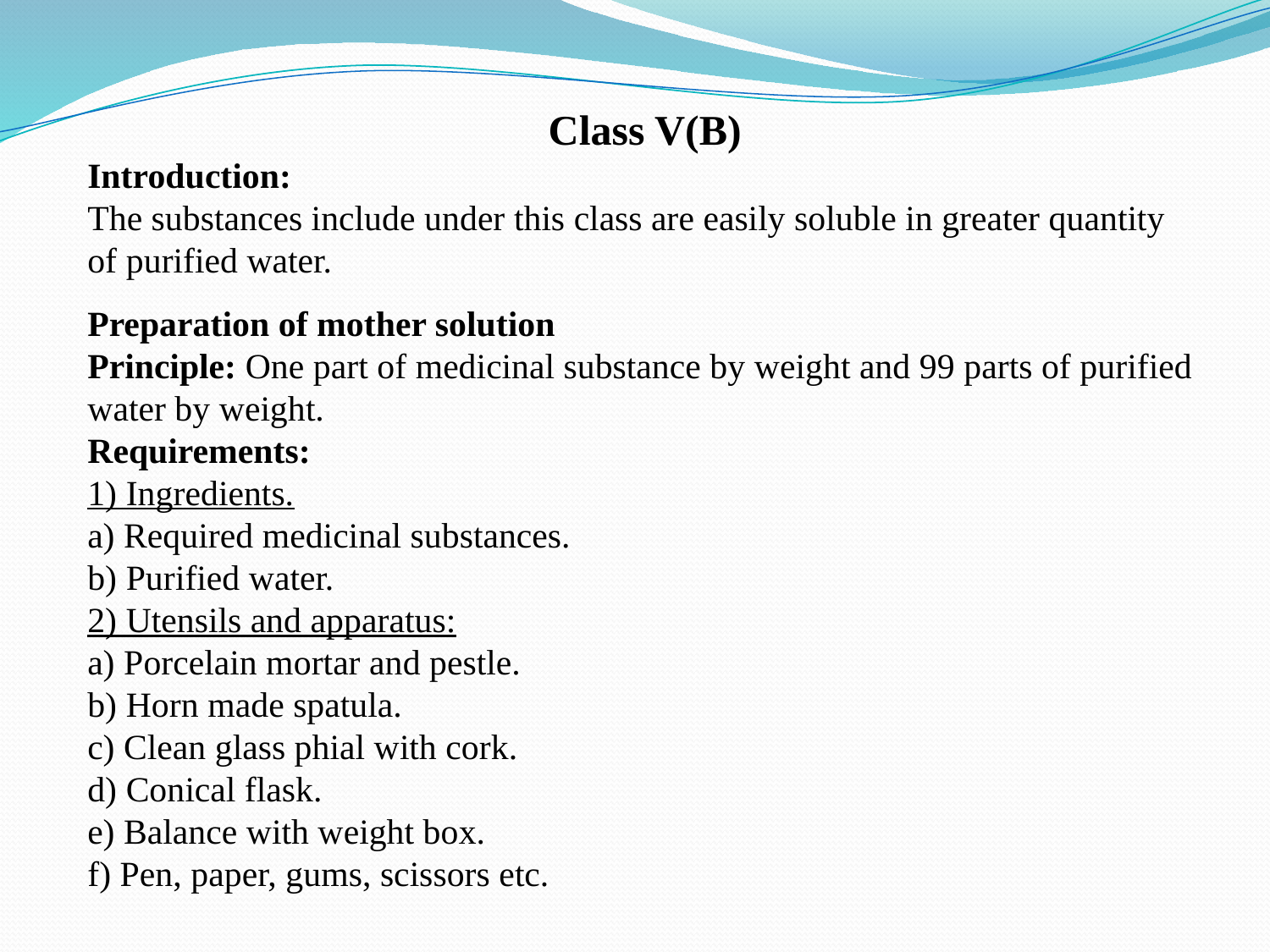

Class V(B)
Introduction:
The substances include under this class are easily soluble in greater quantity of purified water.
Preparation of mother solution
Principle: One part of medicinal substance by weight and 99 parts of purified water by weight.
Requirements:
1) Ingredients.
a) Required medicinal substances.
b) Purified water.
2) Utensils and apparatus:
a) Porcelain mortar and pestle.
b) Horn made spatula.
c) Clean glass phial with cork.
d) Conical flask.
e) Balance with weight box.
f) Pen, paper, gums, scissors etc.